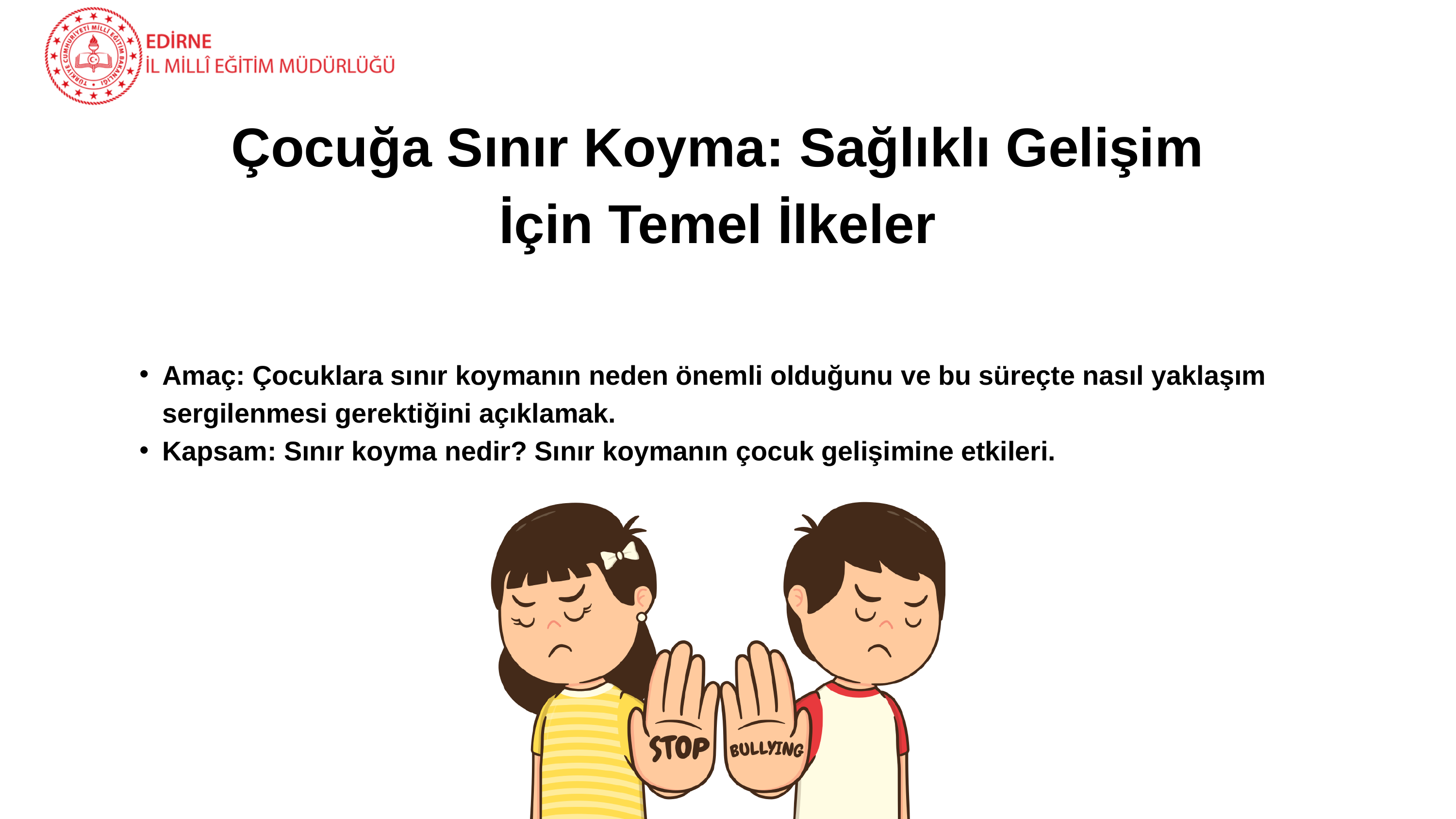

Çocuğa Sınır Koyma: Sağlıklı Gelişim İçin Temel İlkeler
Amaç: Çocuklara sınır koymanın neden önemli olduğunu ve bu süreçte nasıl yaklaşım sergilenmesi gerektiğini açıklamak.
Kapsam: Sınır koyma nedir? Sınır koymanın çocuk gelişimine etkileri.